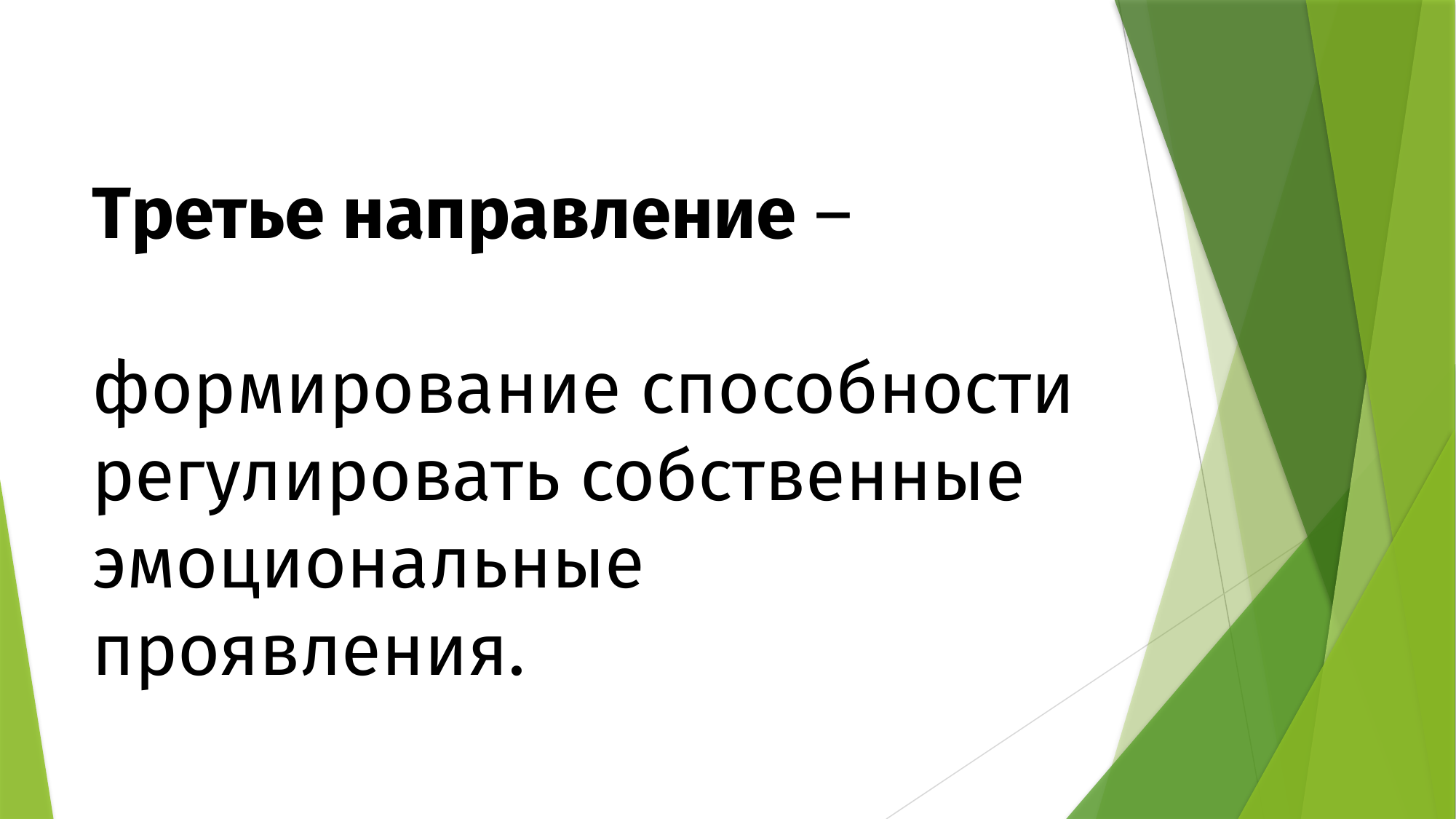

# Третье направление – формирование способности регулировать собственные эмоциональные проявления.